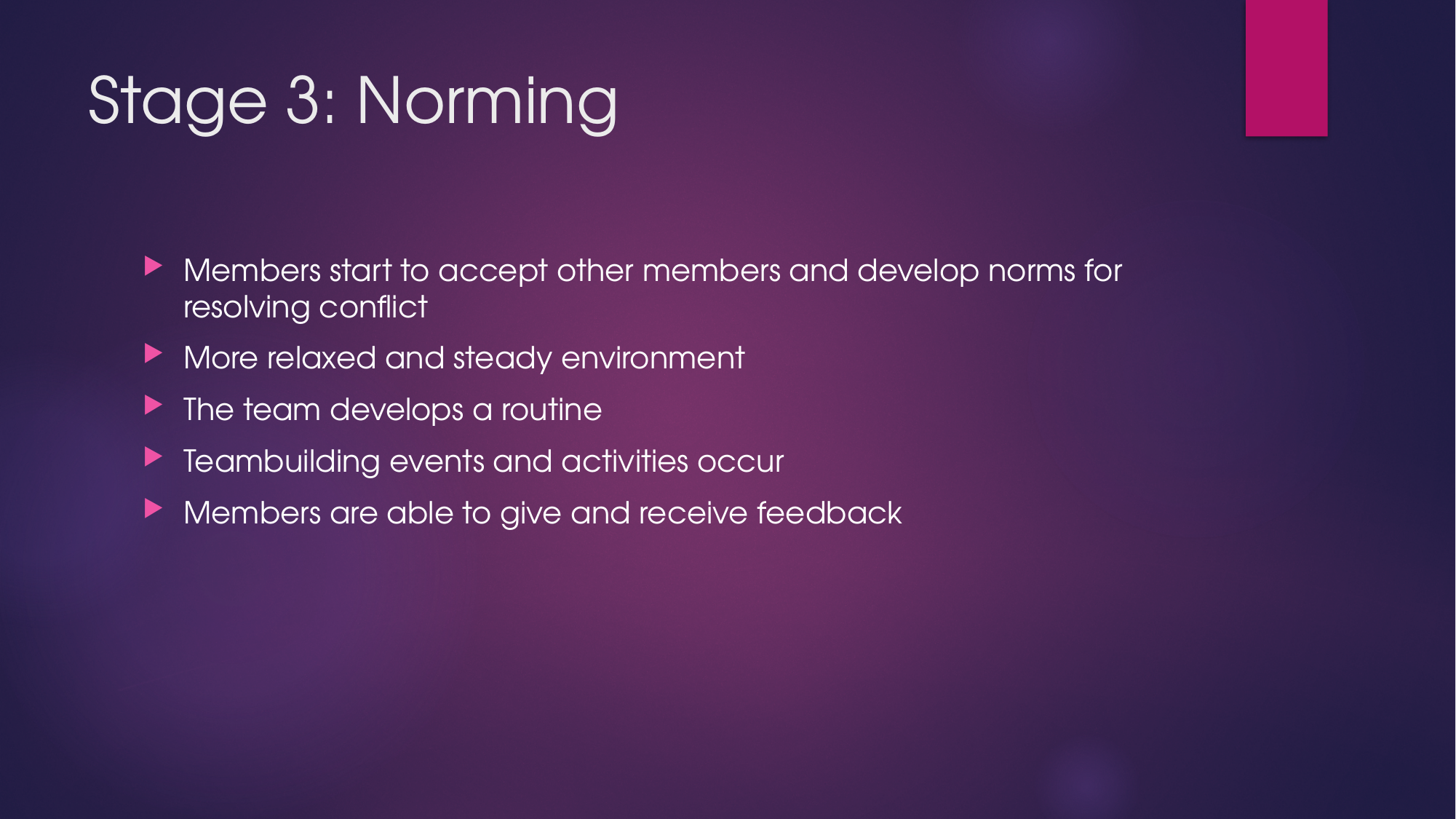

# Stage 3: Norming
Members start to accept other members and develop norms for resolving conflict
More relaxed and steady environment
The team develops a routine
Teambuilding events and activities occur
Members are able to give and receive feedback